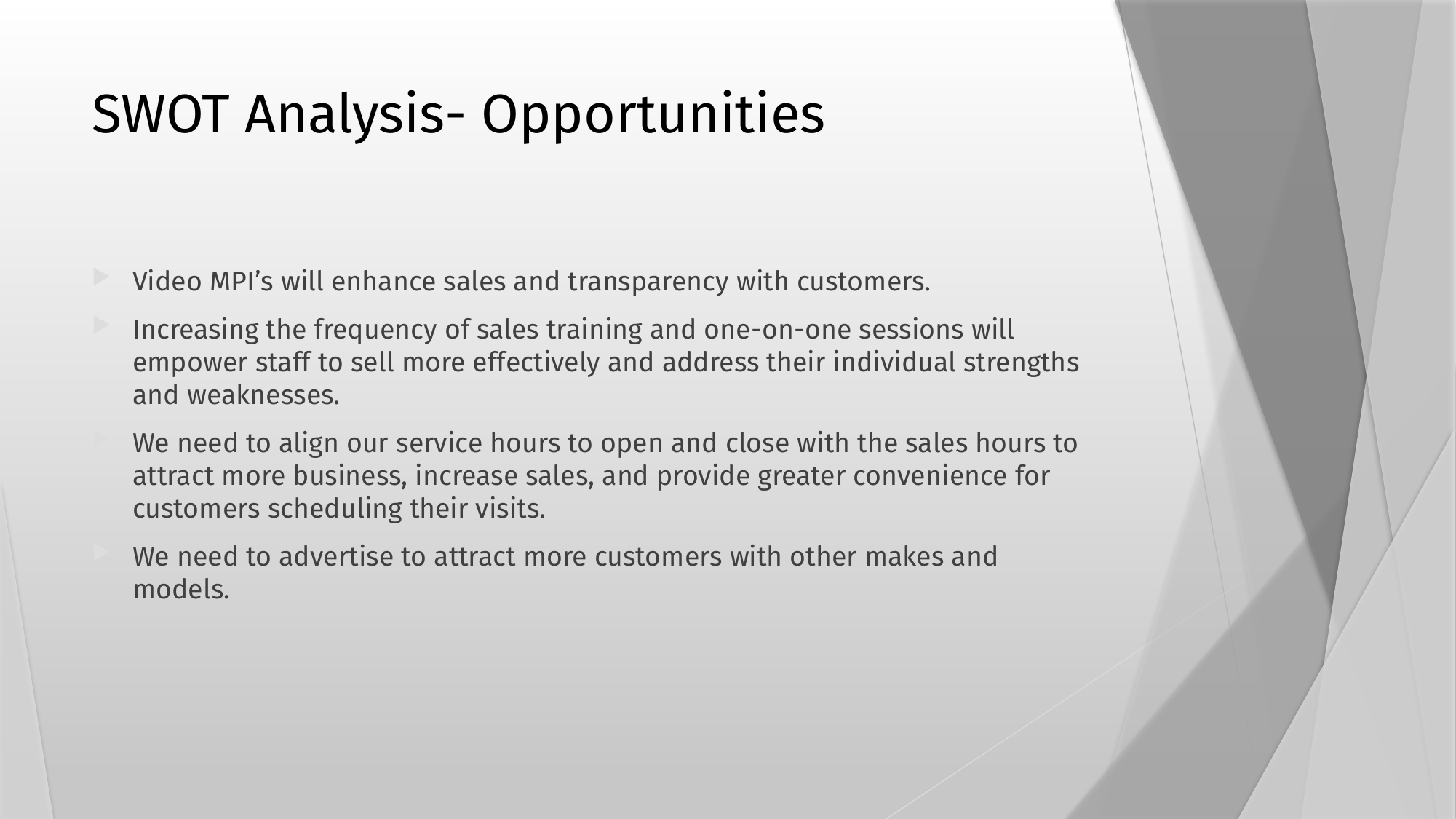

# SWOT Analysis- Opportunities
Video MPI’s will enhance sales and transparency with customers.
Increasing the frequency of sales training and one-on-one sessions will empower staff to sell more effectively and address their individual strengths and weaknesses.
We need to align our service hours to open and close with the sales hours to attract more business, increase sales, and provide greater convenience for customers scheduling their visits.
We need to advertise to attract more customers with other makes and models.